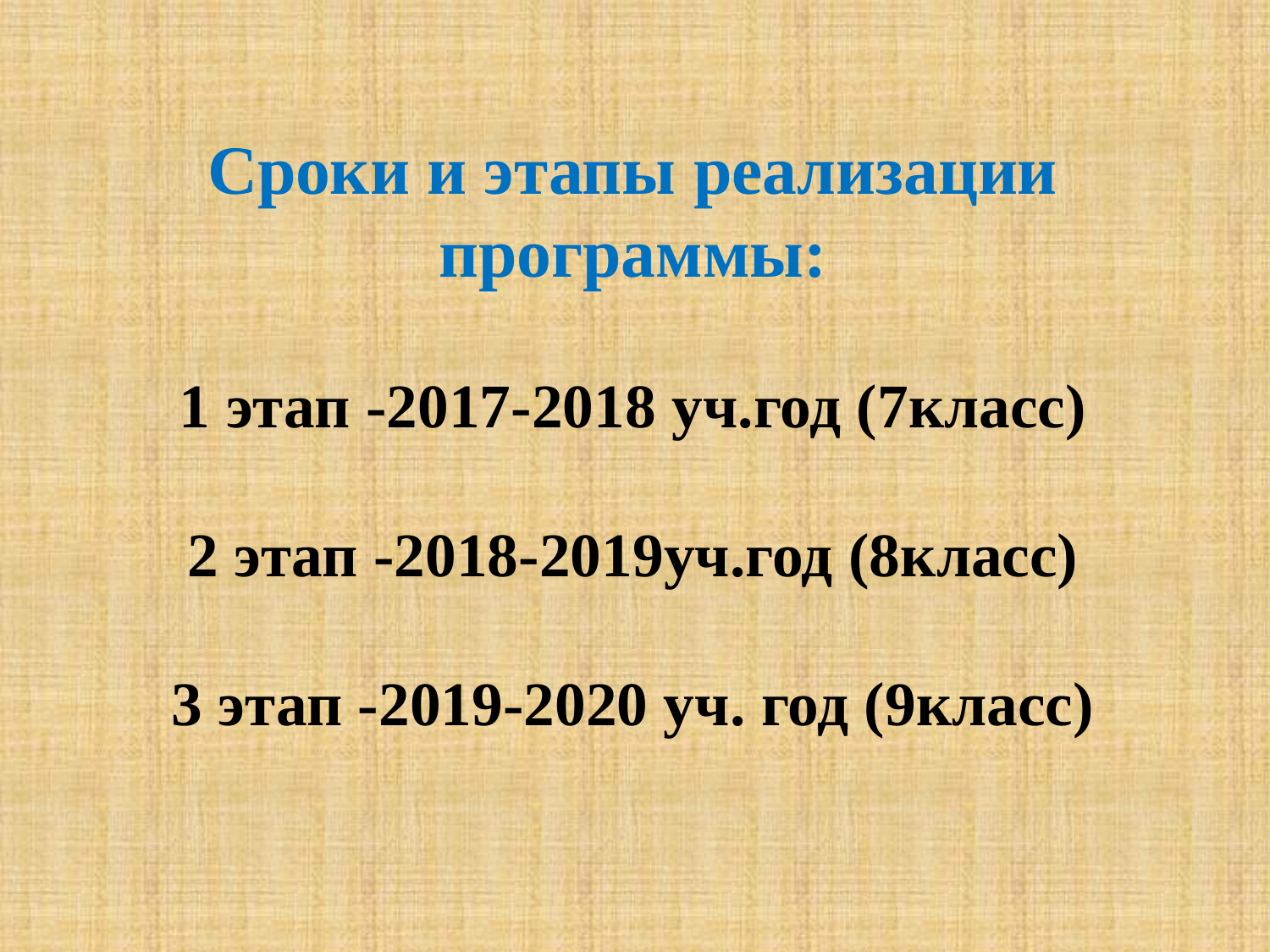

# Сроки и этапы реализации программы: 1 этап -2017-2018 уч.год (7класс) 2 этап -2018-2019уч.год (8класс) 3 этап -2019-2020 уч. год (9класс)